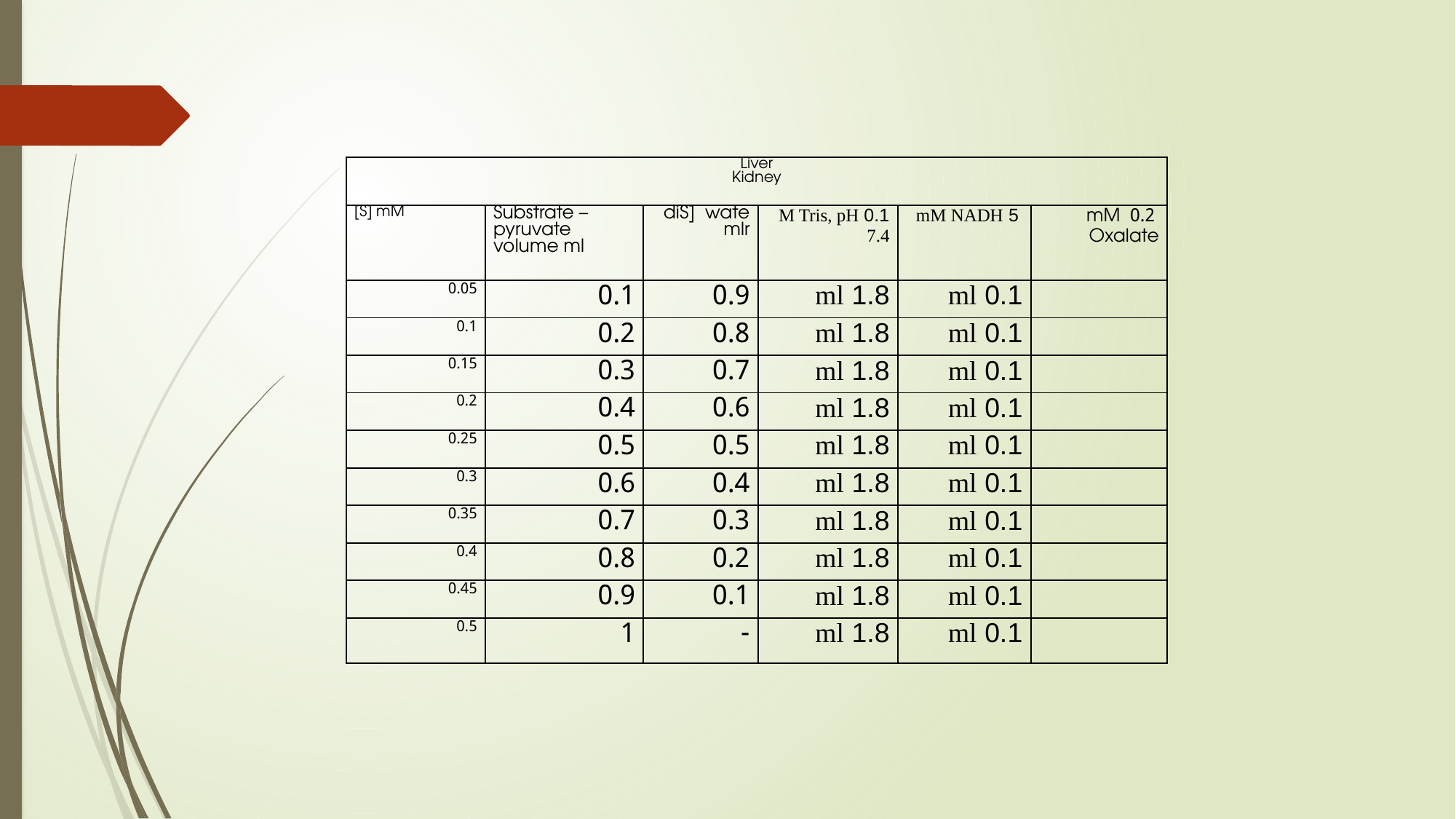

| Liver Kidney |  |  |  |  |  |
| --- | --- | --- | --- | --- | --- |
| [S] mM | Substrate – pyruvate volume ml | diS] wate mlr | 0.1 M Tris, pH 7.4 | 5 mM NADH | 0.2 mM Oxalate |
| 0.05 | 0.1 | 0.9 | 1.8 ml | 0.1 ml |  |
| 0.1 | 0.2 | 0.8 | 1.8 ml | 0.1 ml |  |
| 0.15 | 0.3 | 0.7 | 1.8 ml | 0.1 ml |  |
| 0.2 | 0.4 | 0.6 | 1.8 ml | 0.1 ml |  |
| 0.25 | 0.5 | 0.5 | 1.8 ml | 0.1 ml |  |
| 0.3 | 0.6 | 0.4 | 1.8 ml | 0.1 ml |  |
| 0.35 | 0.7 | 0.3 | 1.8 ml | 0.1 ml |  |
| 0.4 | 0.8 | 0.2 | 1.8 ml | 0.1 ml |  |
| 0.45 | 0.9 | 0.1 | 1.8 ml | 0.1 ml |  |
| 0.5 | 1 | - | 1.8 ml | 0.1 ml |  |